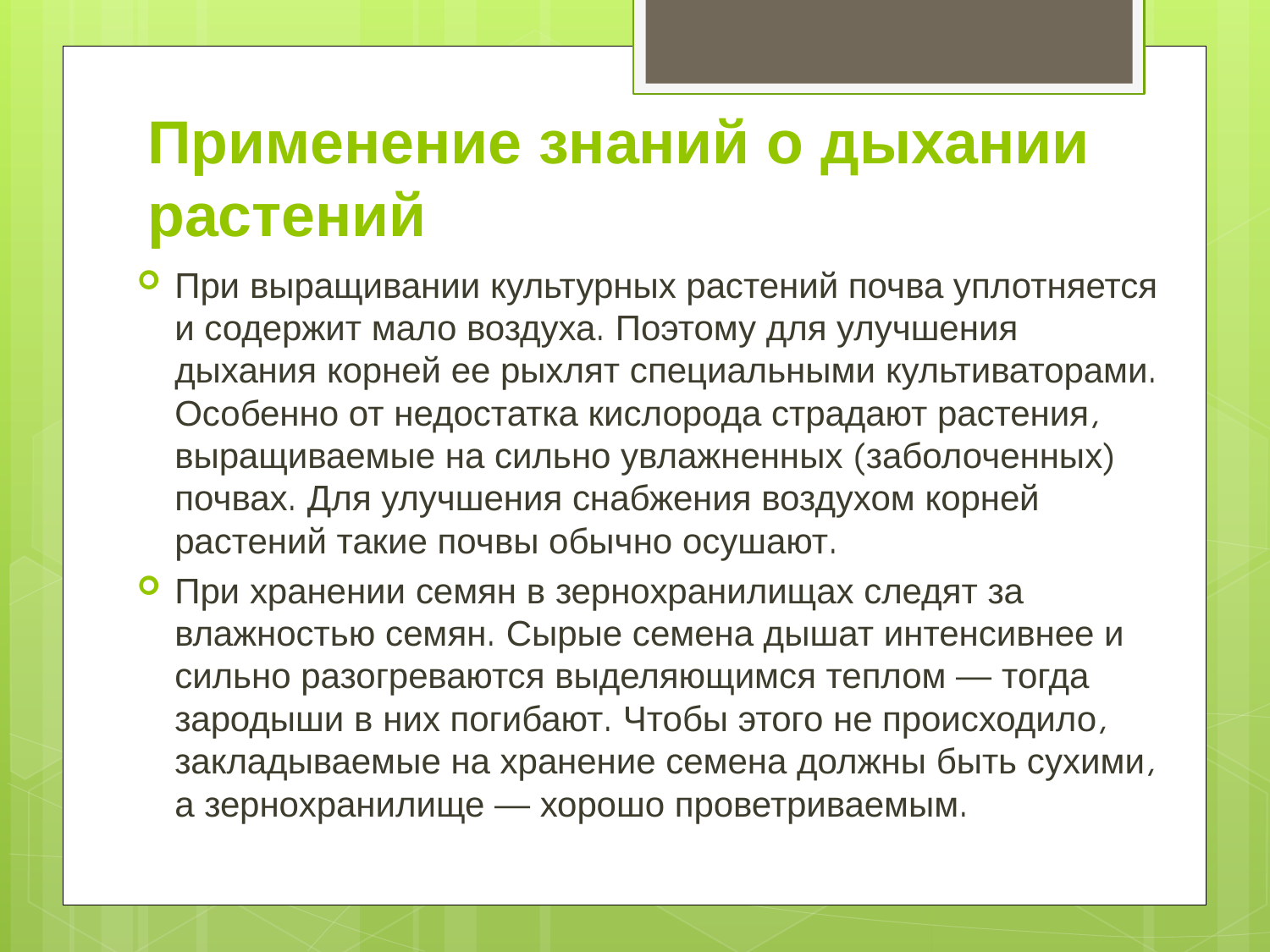

# Применение знаний о дыхании растений
При выращивании культурных растений почва уплотняется и содержит мало воздуха. Поэтому для улучшения дыхания корней ее рыхлят специальными культиваторами. Особенно от недостатка кислорода страдают растения, выращиваемые на сильно увлажненных (заболоченных) почвах. Для улучшения снабжения воздухом корней растений такие почвы обычно осушают.
При хранении семян в зернохранилищах следят за влажностью семян. Сырые семена дышат интенсивнее и сильно разогреваются выделяющимся теплом — тогда зародыши в них погибают. Чтобы этого не происходило, закладываемые на хранение семена должны быть сухими, а зернохранилище — хорошо проветриваемым.